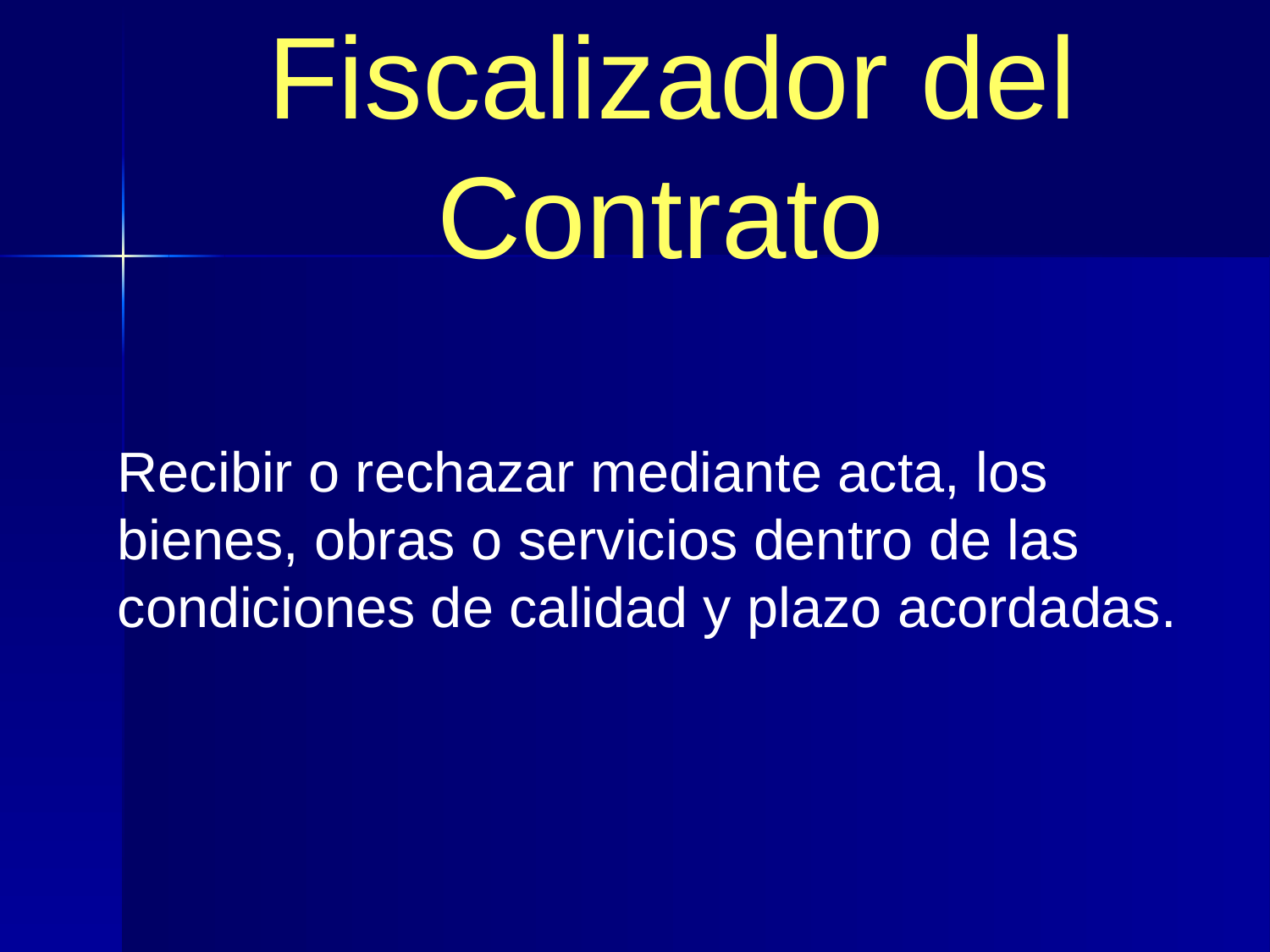

Fiscalizador del Contrato

Recibir o rechazar mediante acta, los bienes, obras o servicios dentro de las condiciones de calidad y plazo acordadas.